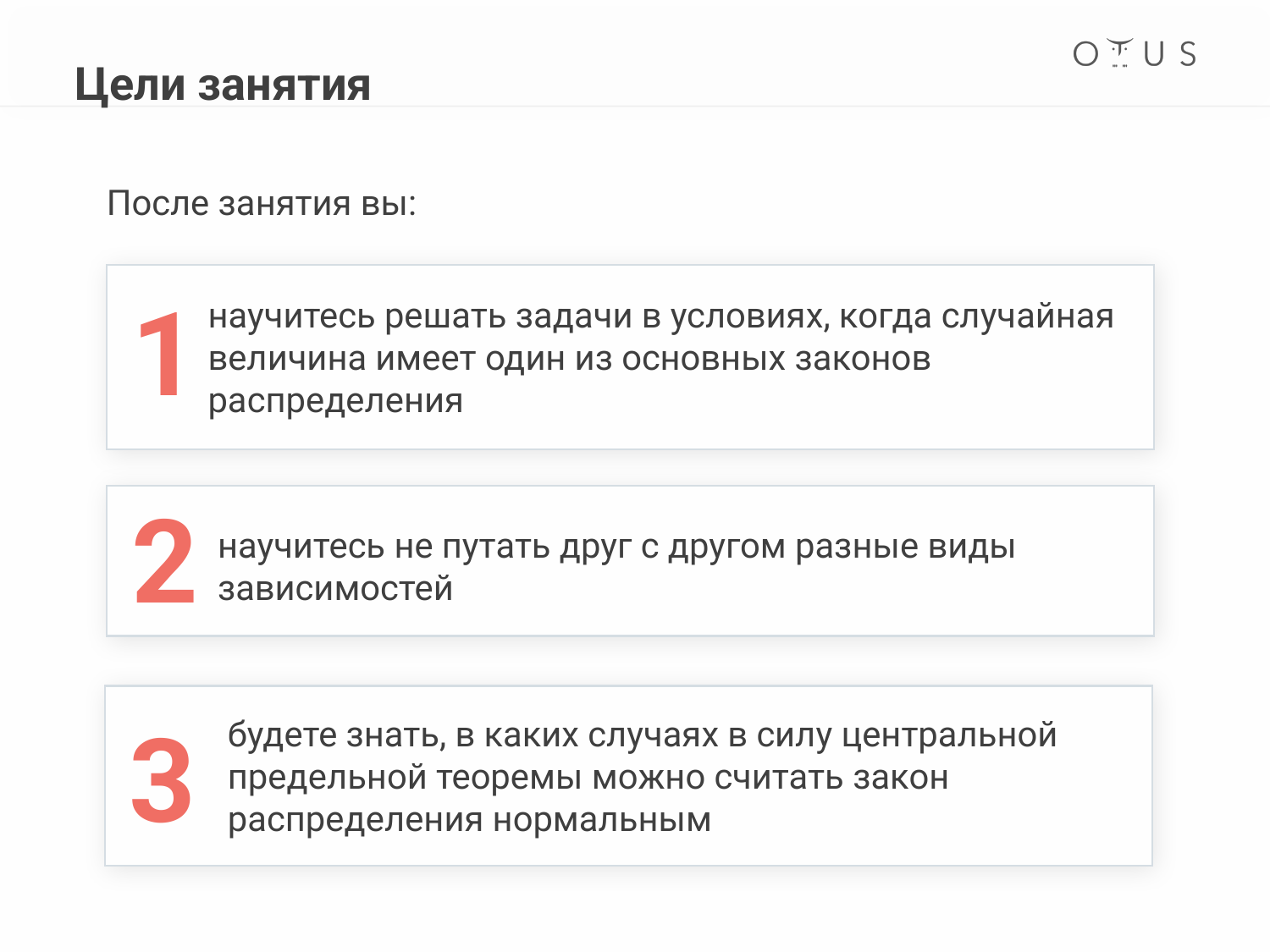

# Цели занятия
После занятия вы:

1
научитесь решать задачи в условиях, когда случайная величина имеет один из основных законов распределения
2

научитесь не путать друг с другом разные виды зависимостей

3
будете знать, в каких случаях в силу центральной предельной теоремы можно считать закон распределения нормальным